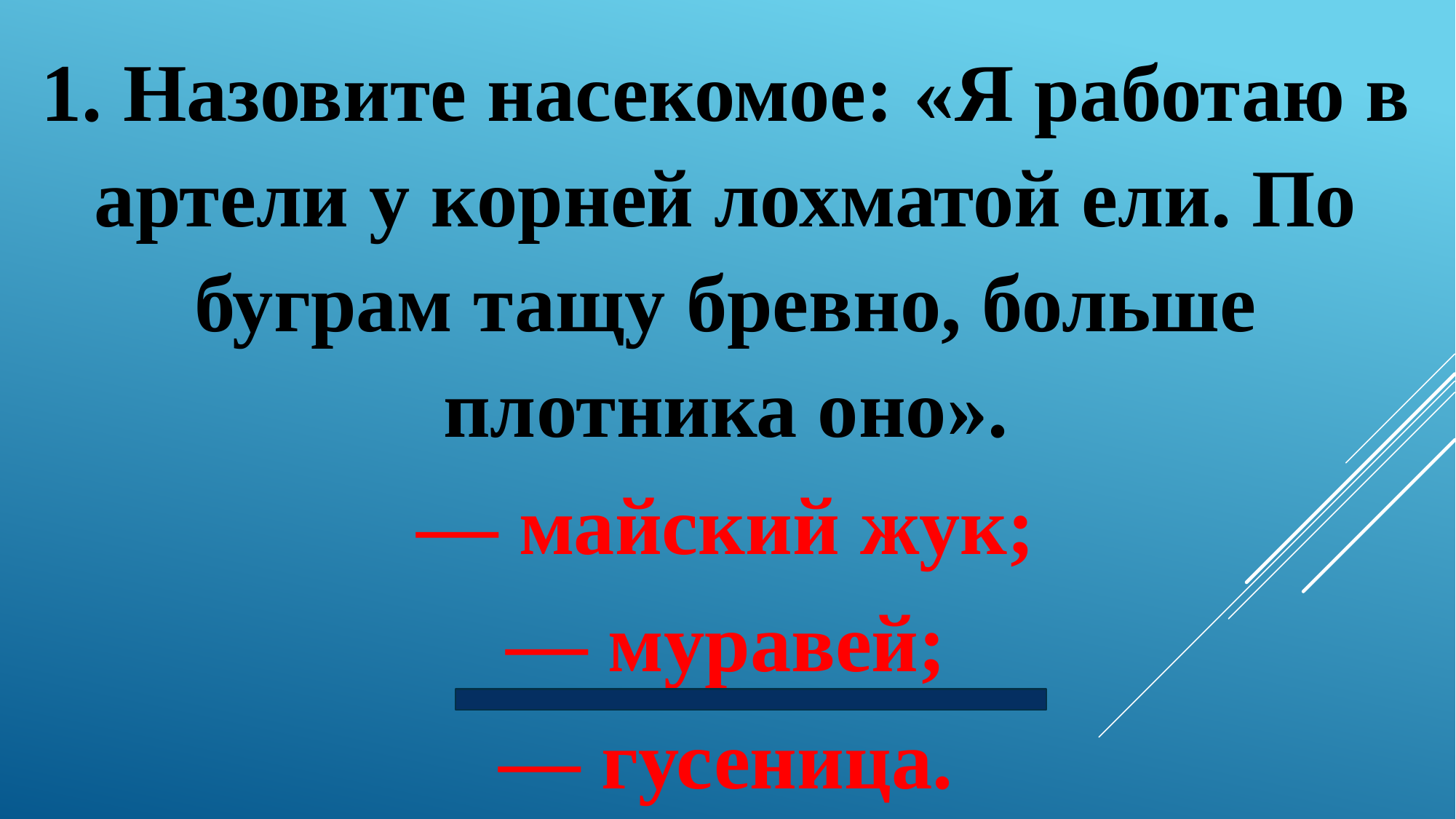

1. Назовите насекомое: «Я работаю в артели у корней лохматой ели. По буграм тащу бревно, больше плотника оно».
— майский жук;
— муравей;
— гусеница.